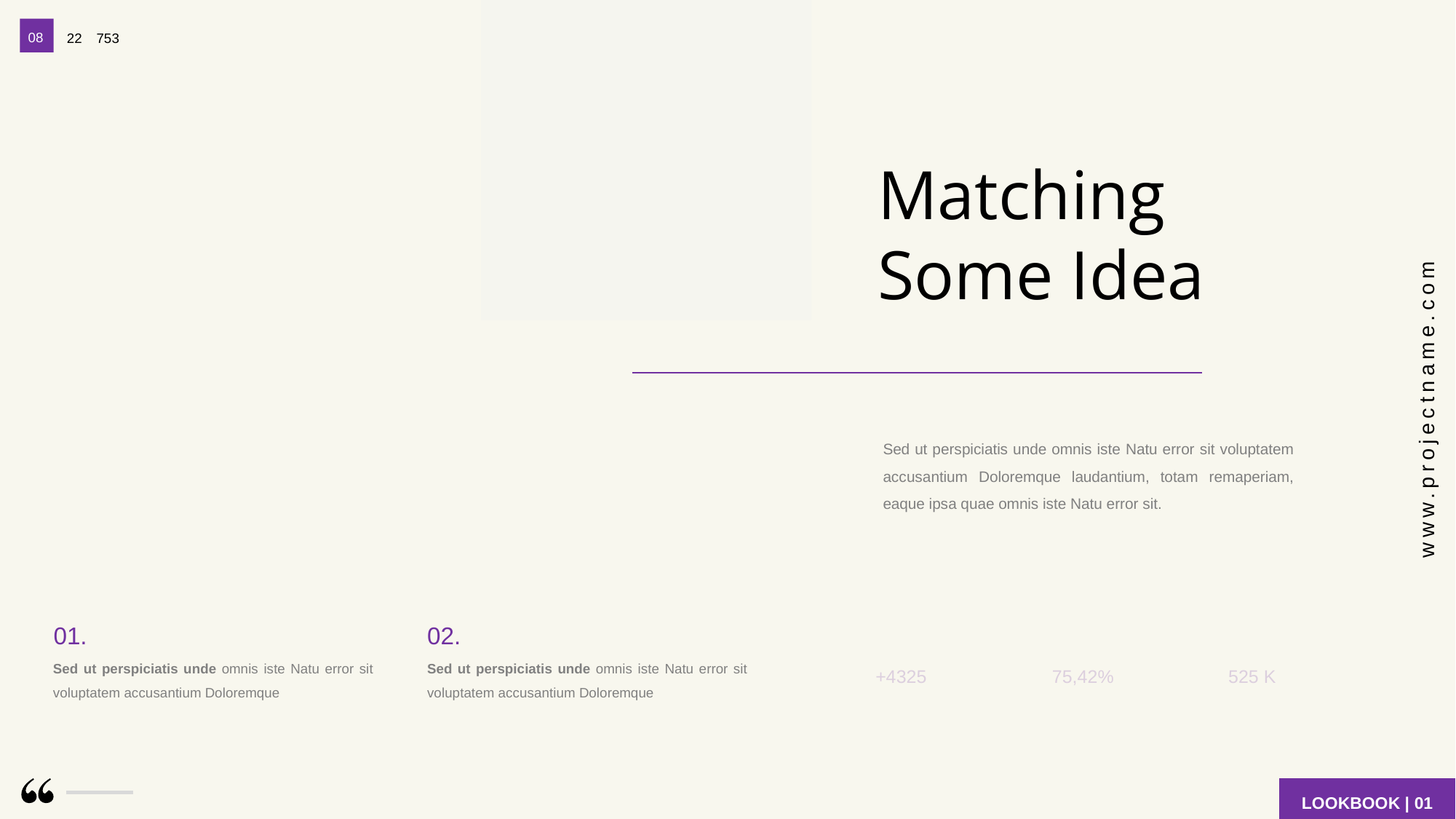

08
22
753

Matching
Some Idea
www.projectname.com
Sed ut perspiciatis unde omnis iste Natu error sit voluptatem accusantium Doloremque laudantium, totam remaperiam, eaque ipsa quae omnis iste Natu error sit.
01.
02.
Sed ut perspiciatis unde omnis iste Natu error sit voluptatem accusantium Doloremque
Sed ut perspiciatis unde omnis iste Natu error sit voluptatem accusantium Doloremque
+4325
75,42%
525 K

LOOKBOOK | 01